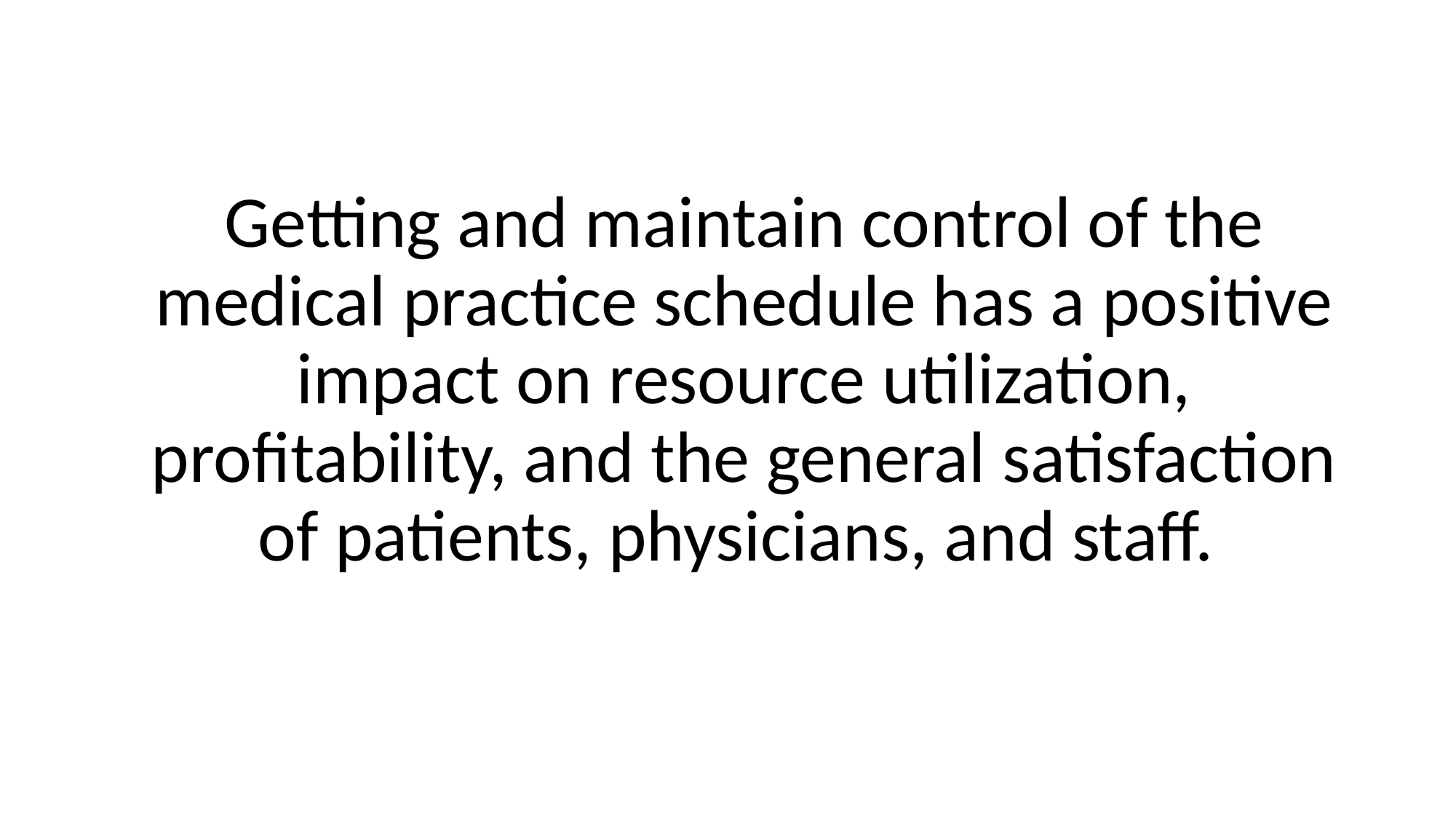

# Getting and maintain control of the medical practice schedule has a positive impact on resource utilization, profitability, and the general satisfaction of patients, physicians, and staff.